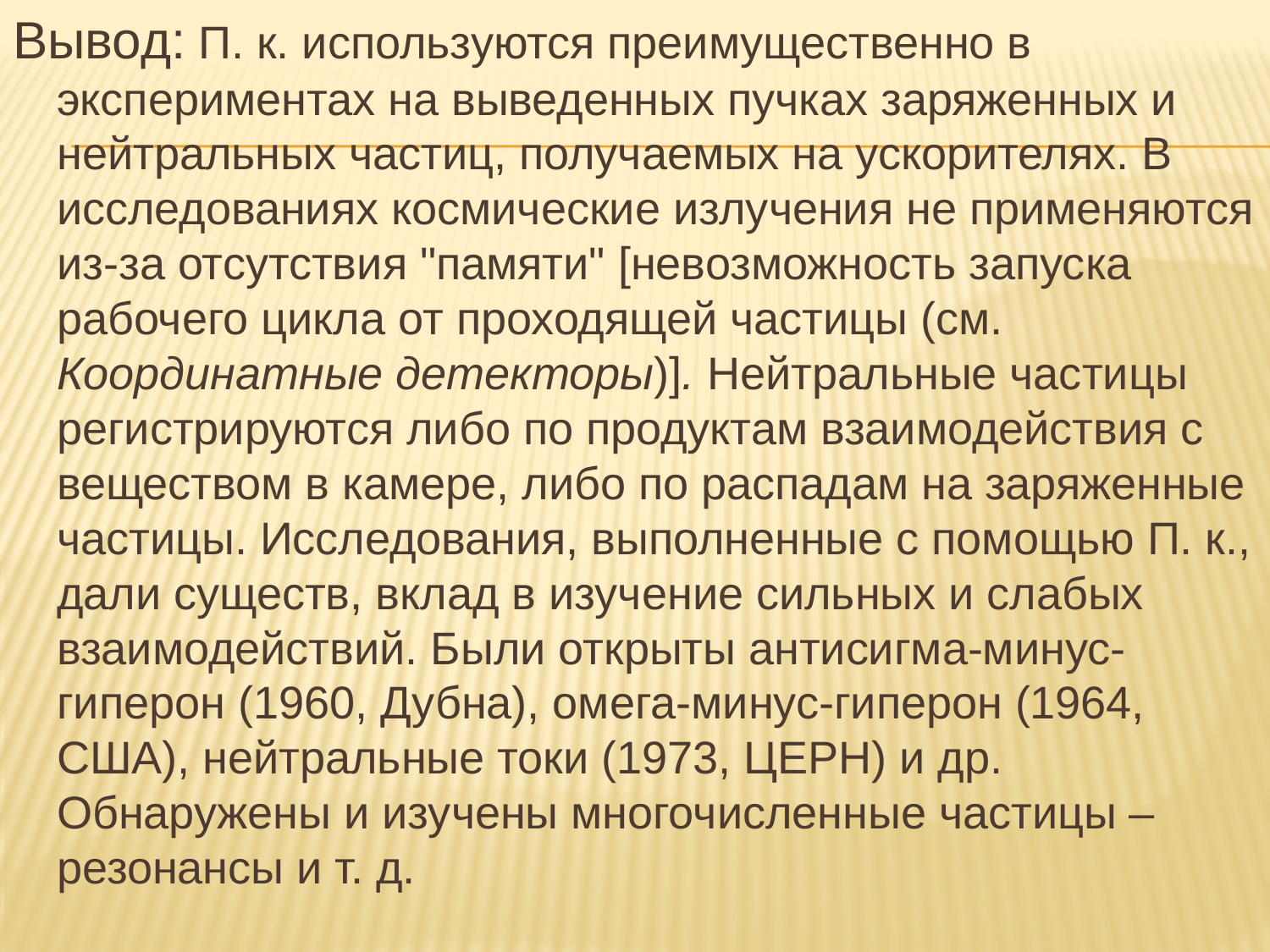

Вывод: П. к. используются преимущественно в экспериментах на выведенных пучках заряженных и нейтральных частиц, получаемых на ускорителях. В исследованиях космические излучения не применяются из-за отсутствия "памяти" [невозможность запуска рабочего цикла от проходящей частицы (см. Координатные детекторы)]. Нейтральные частицы регистрируются либо по продуктам взаимодействия с веществом в камере, либо по распадам на заряженные частицы. Исследования, выполненные с помощью П. к., дали существ, вклад в изучение сильных и слабых взаимодействий. Были открыты антисигма-минус-гиперон (1960, Дубна), омега-минус-гиперон (1964, США), нейтральные токи (1973, ЦЕРН) и др. Обнаружены и изучены многочисленные частицы – резонансы и т. д.